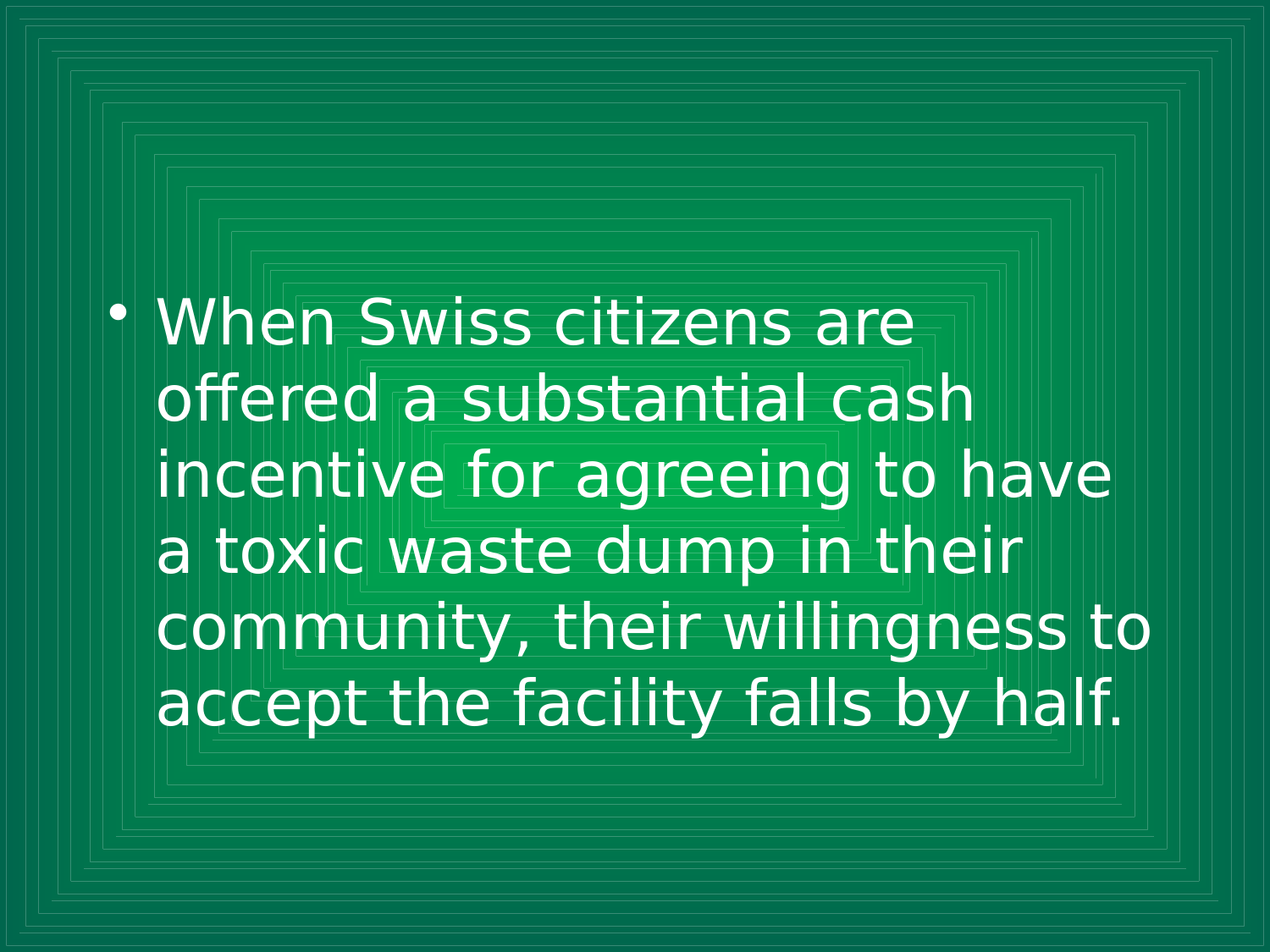

#
When Swiss citizens are offered a substantial cash incentive for agreeing to have a toxic waste dump in their community, their willingness to accept the facility falls by half.